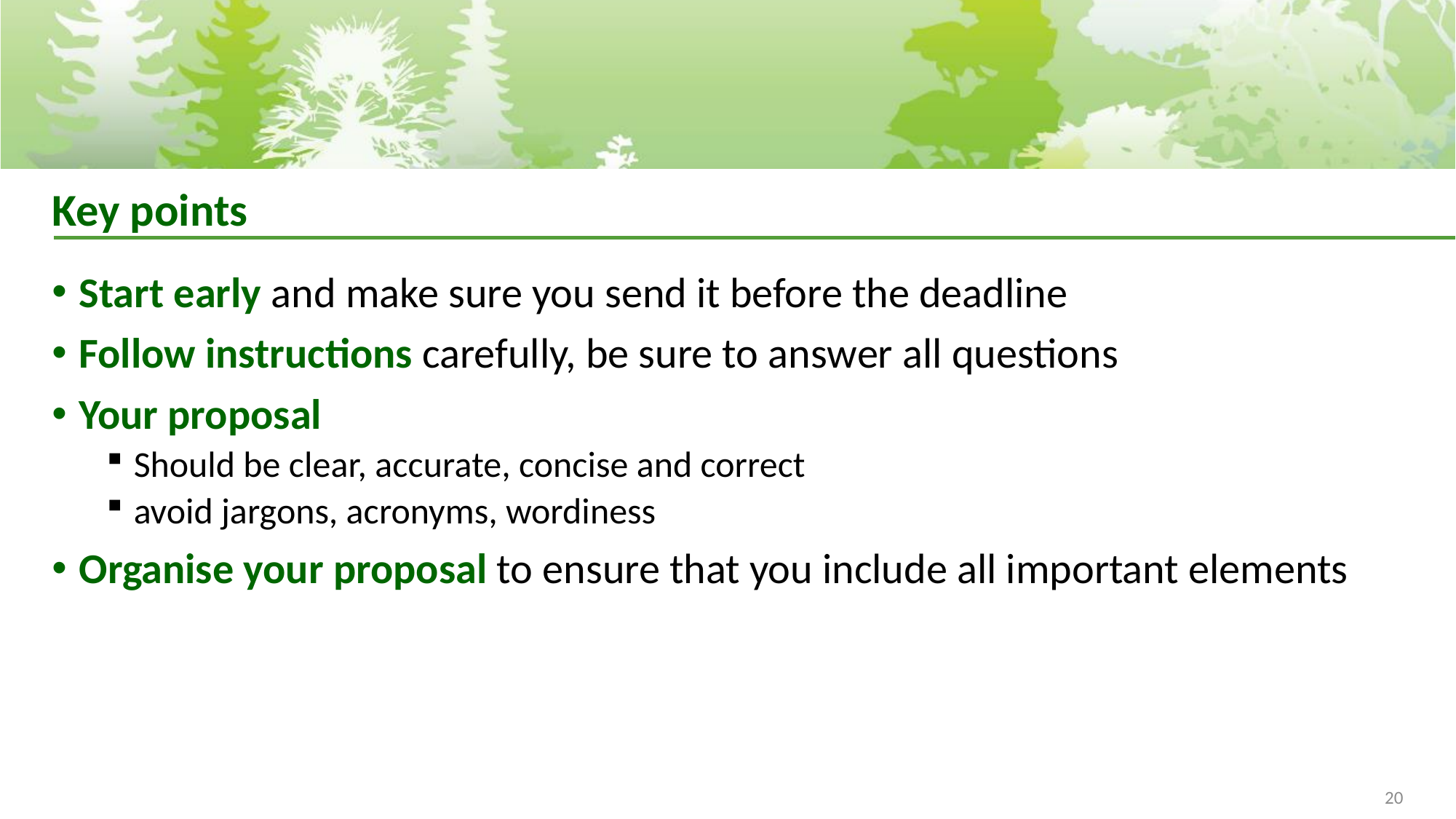

# Key points
Start early and make sure you send it before the deadline
Follow instructions carefully, be sure to answer all questions
Your proposal
Should be clear, accurate, concise and correct
avoid jargons, acronyms, wordiness
Organise your proposal to ensure that you include all important elements
20